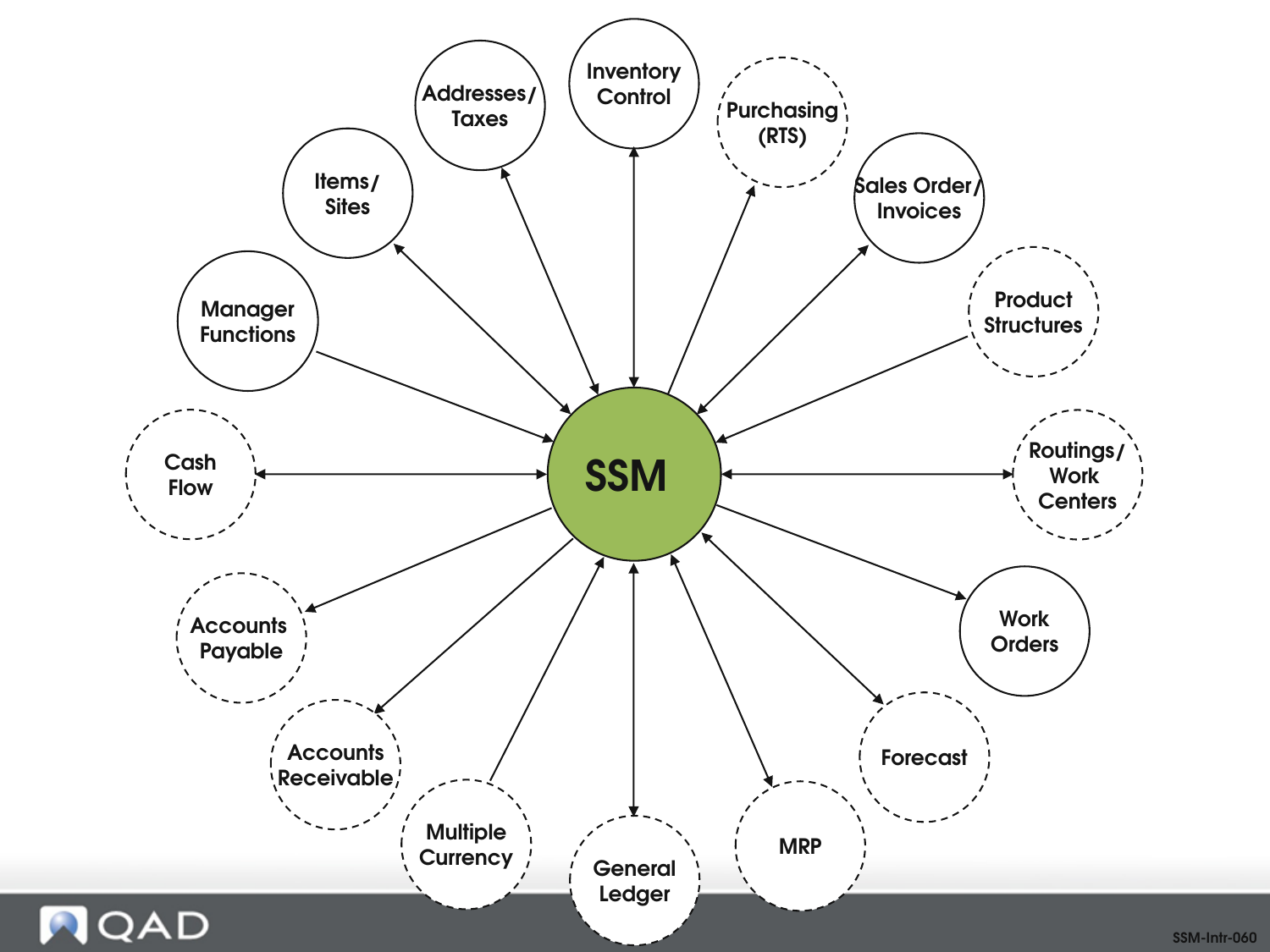

Inventory
Control
Addresses/
Taxes
Purchasing
(RTS)
Items/
Sites
Sales Order/
Invoices

Product
Structures
Manager
Functions

SSM
Cash
Flow
Routings/
Work
Centers

Work
Orders
Accounts
Payable
Forecast
Accounts
Receivable
Multiple
Currency
MRP
General
Ledger
SSM-Intr-060